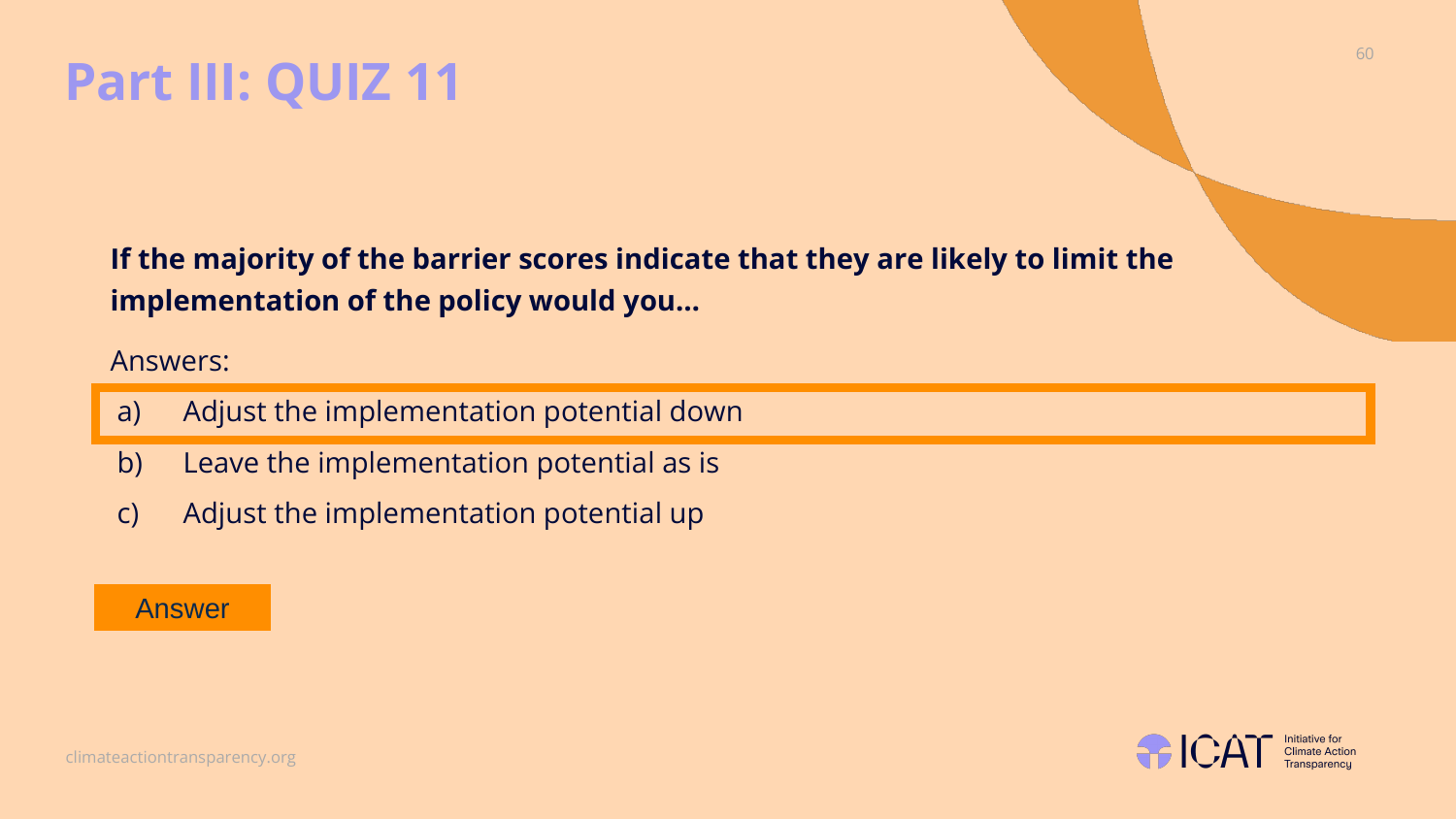

# Part III: QUIZ 11
If the majority of the barrier scores indicate that they are likely to limit the implementation of the policy would you…
Answers:
Adjust the implementation potential down
Leave the implementation potential as is
Adjust the implementation potential up

Answer